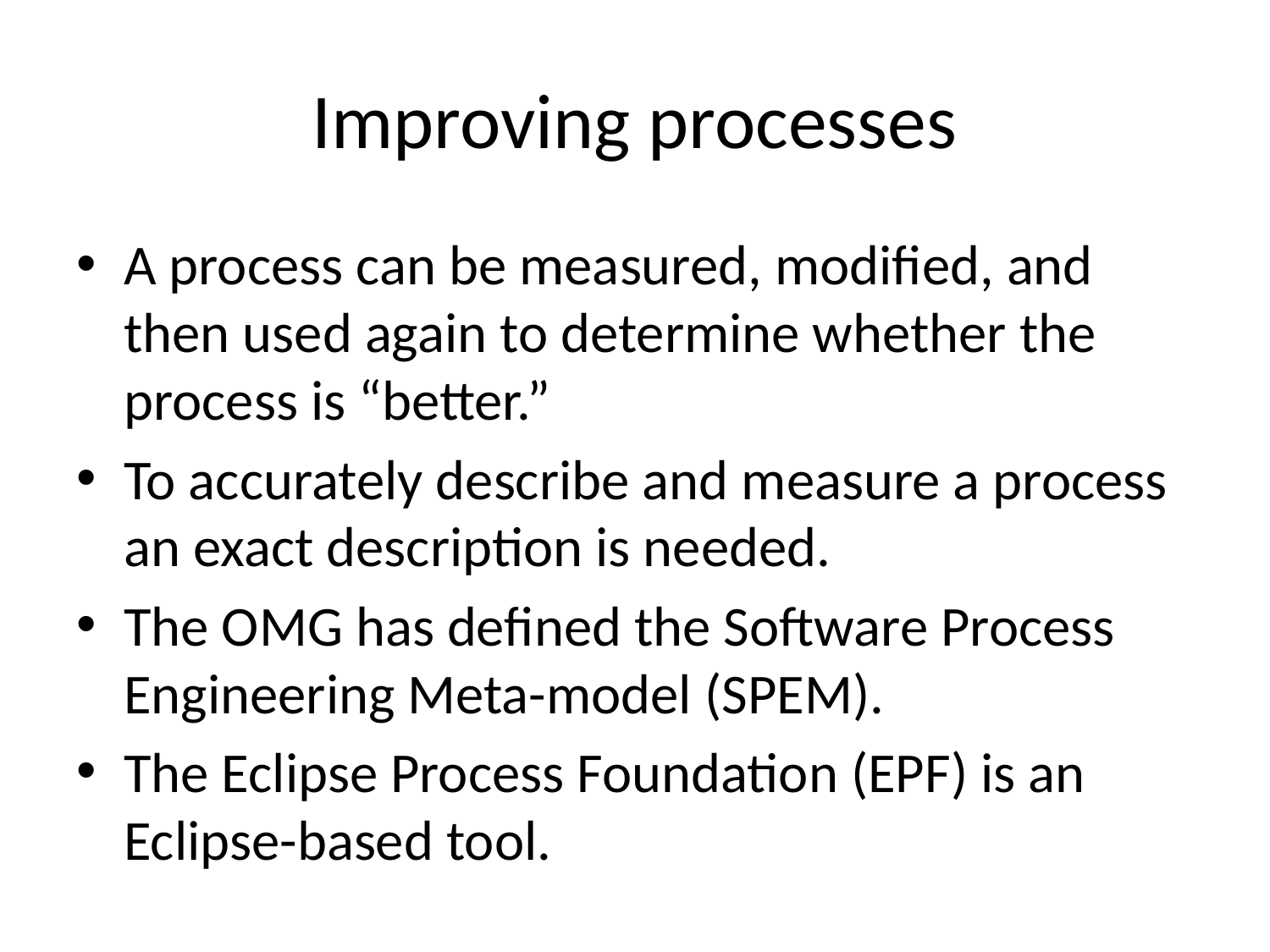

# Improving processes
A process can be measured, modified, and then used again to determine whether the process is “better.”
To accurately describe and measure a process an exact description is needed.
The OMG has defined the Software Process Engineering Meta-model (SPEM).
The Eclipse Process Foundation (EPF) is an Eclipse-based tool.